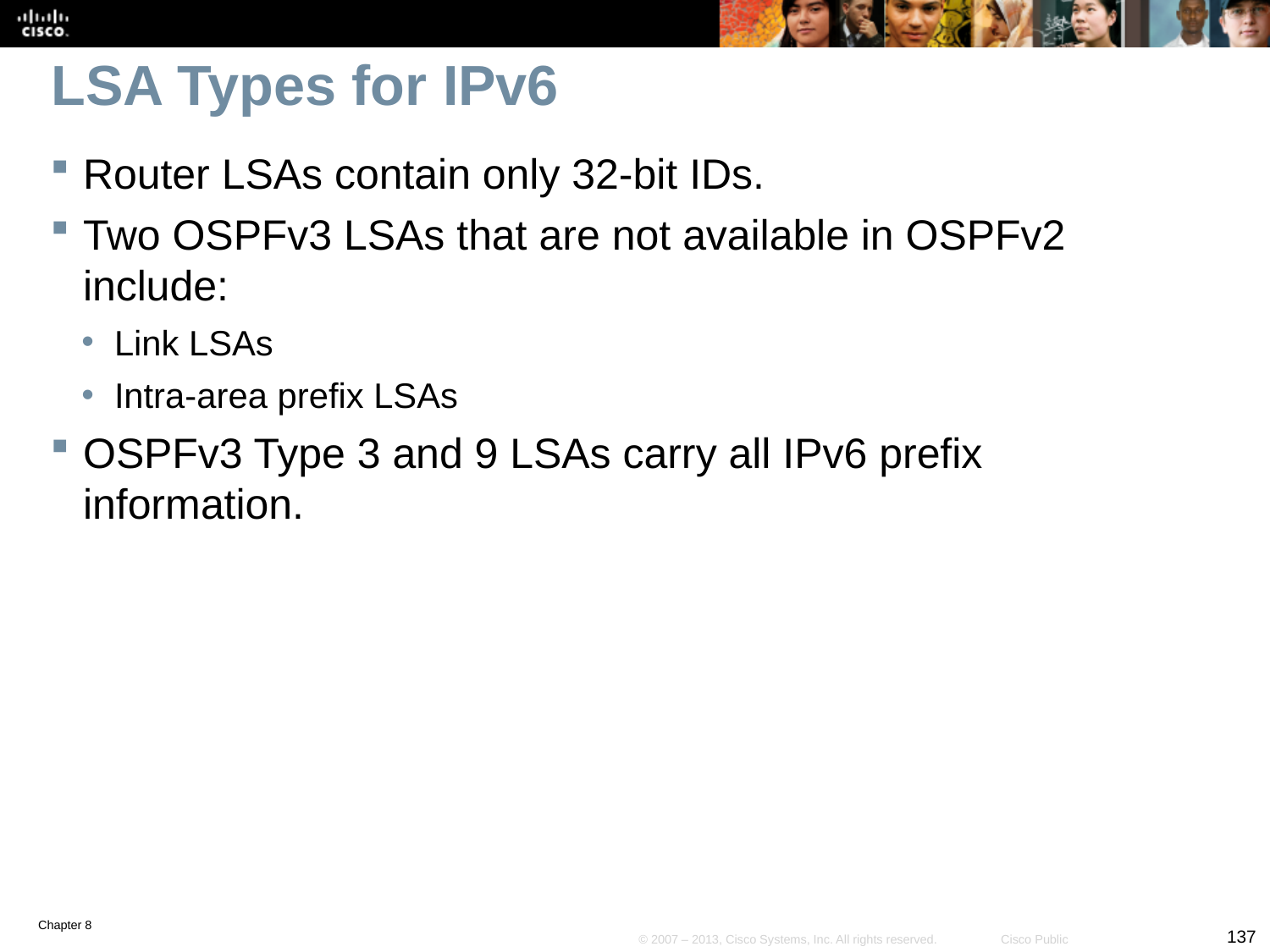

# LSA Types for IPv6
Router LSAs contain only 32-bit IDs.
Two OSPFv3 LSAs that are not available in OSPFv2 include:
Link LSAs
Intra-area prefix LSAs
OSPFv3 Type 3 and 9 LSAs carry all IPv6 prefix information.